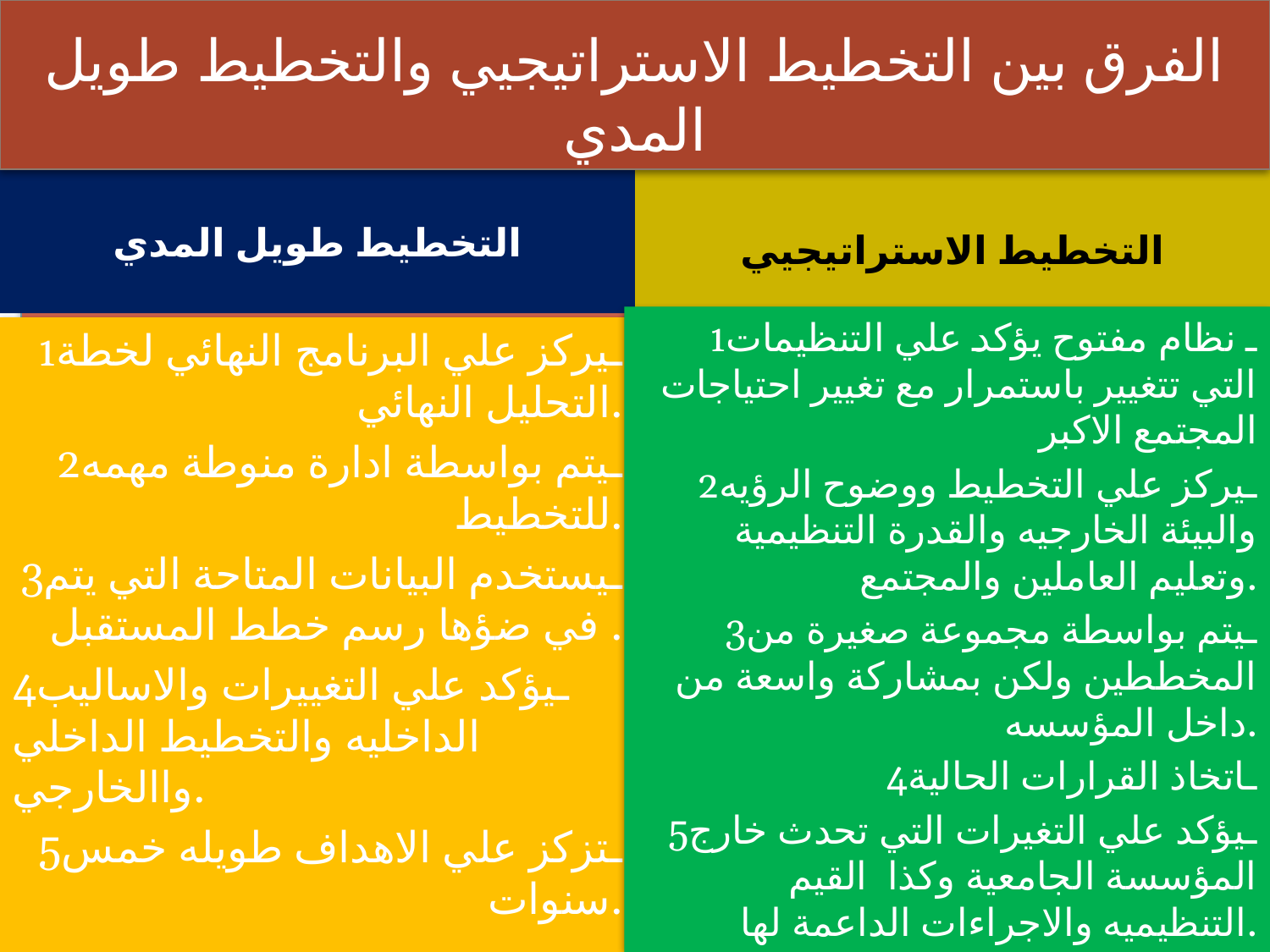

# الفرق بين التخطيط الاستراتيجيي والتخطيط طويل المدي
التخطيط طويل المدي
التخطيط الاستراتيجيي
1ـ نظام مفتوح يؤكد علي التنظيمات التي تتغيير باستمرار مع تغيير احتياجات المجتمع الاكبر
2ـيركز علي التخطيط ووضوح الرؤيه والبيئة الخارجيه والقدرة التنظيمية وتعليم العاملين والمجتمع.
3ـيتم بواسطة مجموعة صغيرة من المخططين ولكن بمشاركة واسعة من داخل المؤسسه.
4ـاتخاذ القرارات الحالية
5ـيؤكد علي التغيرات التي تحدث خارج المؤسسة الجامعية وكذا  القيم التنظيميه والاجراءات الداعمة لها.
1ـيركز علي البرنامج النهائي لخطة التحليل النهائي.
2ـيتم بواسطة ادارة منوطة مهمه للتخطيط.
3ـيستخدم البيانات المتاحة التي يتم في ضؤها رسم خطط المستقبل .
4ـيؤكد علي التغييرات والاساليب الداخليه والتخطيط الداخلي واالخارجي.
5ـتزكز علي الاهداف طويله خمس سنوات.